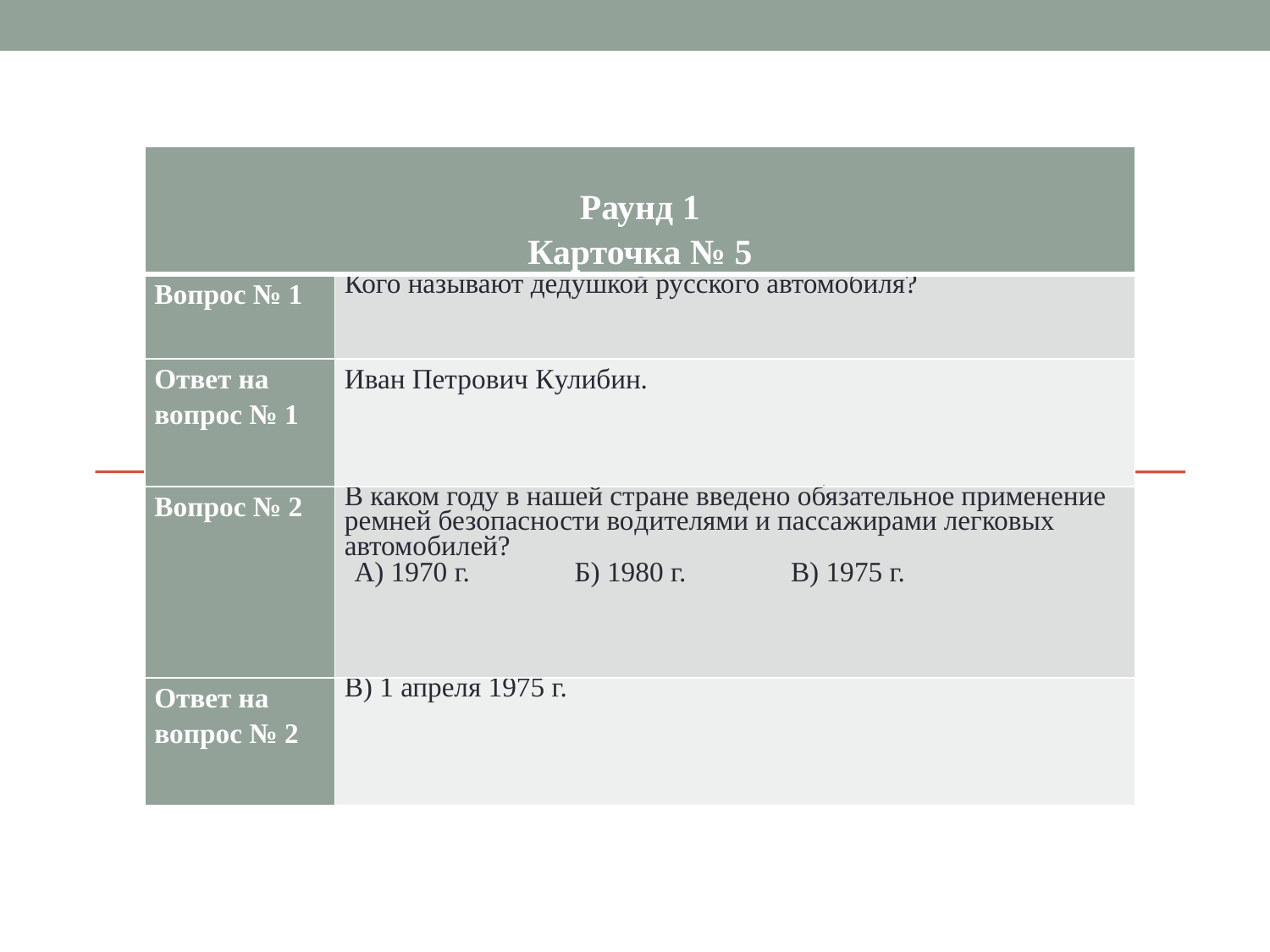

| Раунд 1 Карточка № 5 |  |
| --- | --- |
| Вопрос № 1 | Кого называют дедушкой русского автомобиля? |
| Ответ на вопрос № 1 | Иван Петрович Кулибин. |
| Вопрос № 2 | В каком году в нашей стране введено обязательное применение ремней безопасности водителями и пассажирами легковых автомобилей? А) 1970 г. Б) 1980 г. В) 1975 г. |
| Ответ на вопрос № 2 | В) 1 апреля 1975 г. |